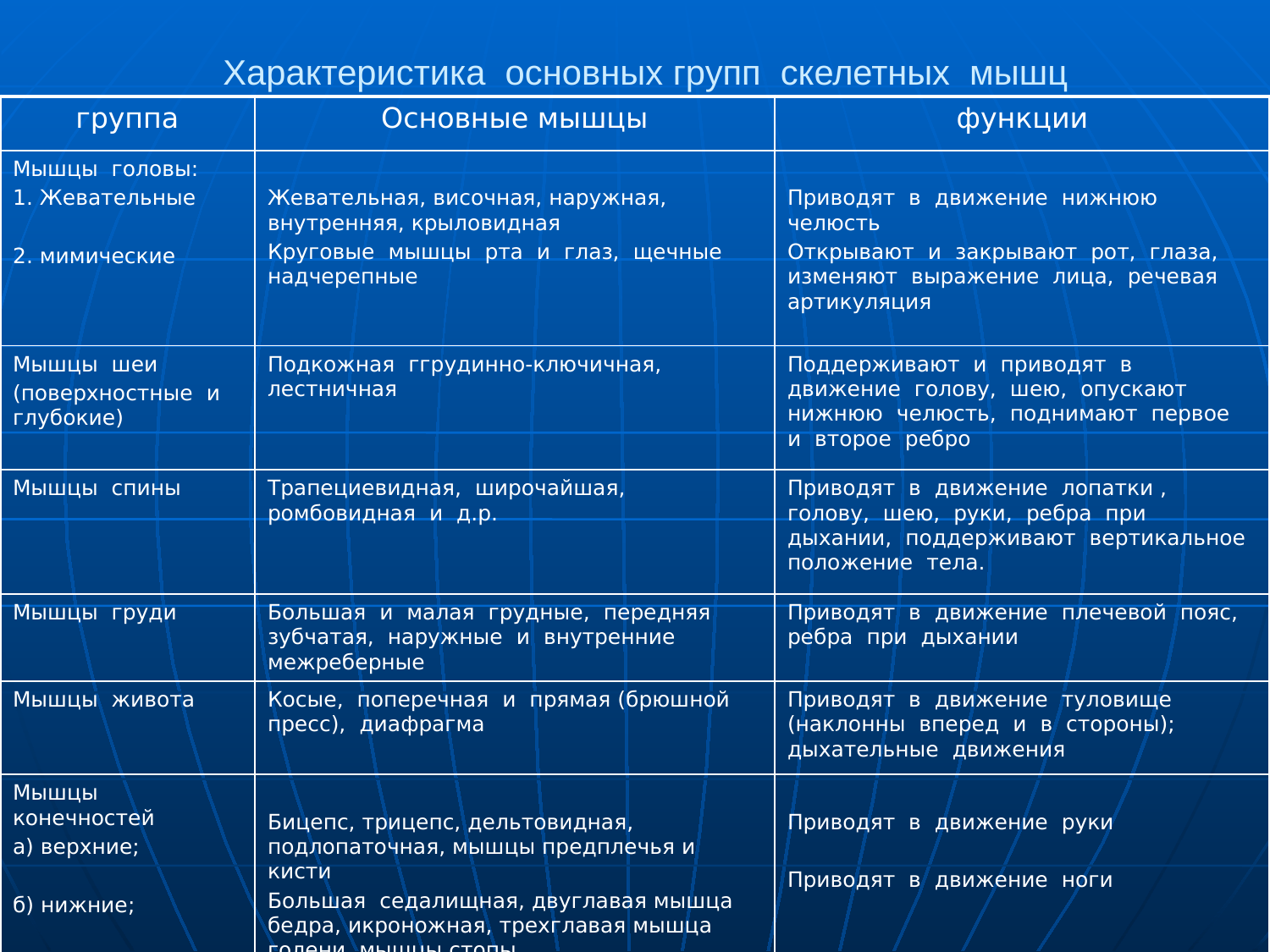

# Характеристика  основных групп  скелетных  мышц
| группа | Основные мышцы | функции |
| --- | --- | --- |
| Мышцы головы: 1. Жевательные 2. мимические | Жевательная, височная, наружная, внутренняя, крыловидная Круговые мышцы рта и глаз, щечные надчерепные | Приводят в движение нижнюю челюсть Открывают и закрывают рот, глаза, изменяют выражение лица, речевая артикуляция |
| Мышцы шеи (поверхностные и глубокие) | Подкожная ггрудинно-ключичная, лестничная | Поддерживают и приводят в движение голову, шею, опускают нижнюю челюсть, поднимают первое и второе ребро |
| Мышцы спины | Трапециевидная, широчайшая, ромбовидная и д.р. | Приводят в движение лопатки , голову, шею, руки, ребра при дыхании, поддерживают вертикальное положение тела. |
| Мышцы груди | Большая и малая грудные, передняя зубчатая, наружные и внутренние межреберные | Приводят в движение плечевой пояс, ребра при дыхании |
| Мышцы живота | Косые, поперечная и прямая (брюшной пресс), диафрагма | Приводят в движение туловище (наклонны вперед и в стороны); дыхательные движения |
| Мышцы конечностей а) верхние; б) нижние; | Бицепс, трицепс, дельтовидная, подлопаточная, мышцы предплечья и кисти Большая седалищная, двуглавая мышца бедра, икроножная, трехглавая мышца голени, мышцы стопы | Приводят в движение руки Приводят в движение ноги |